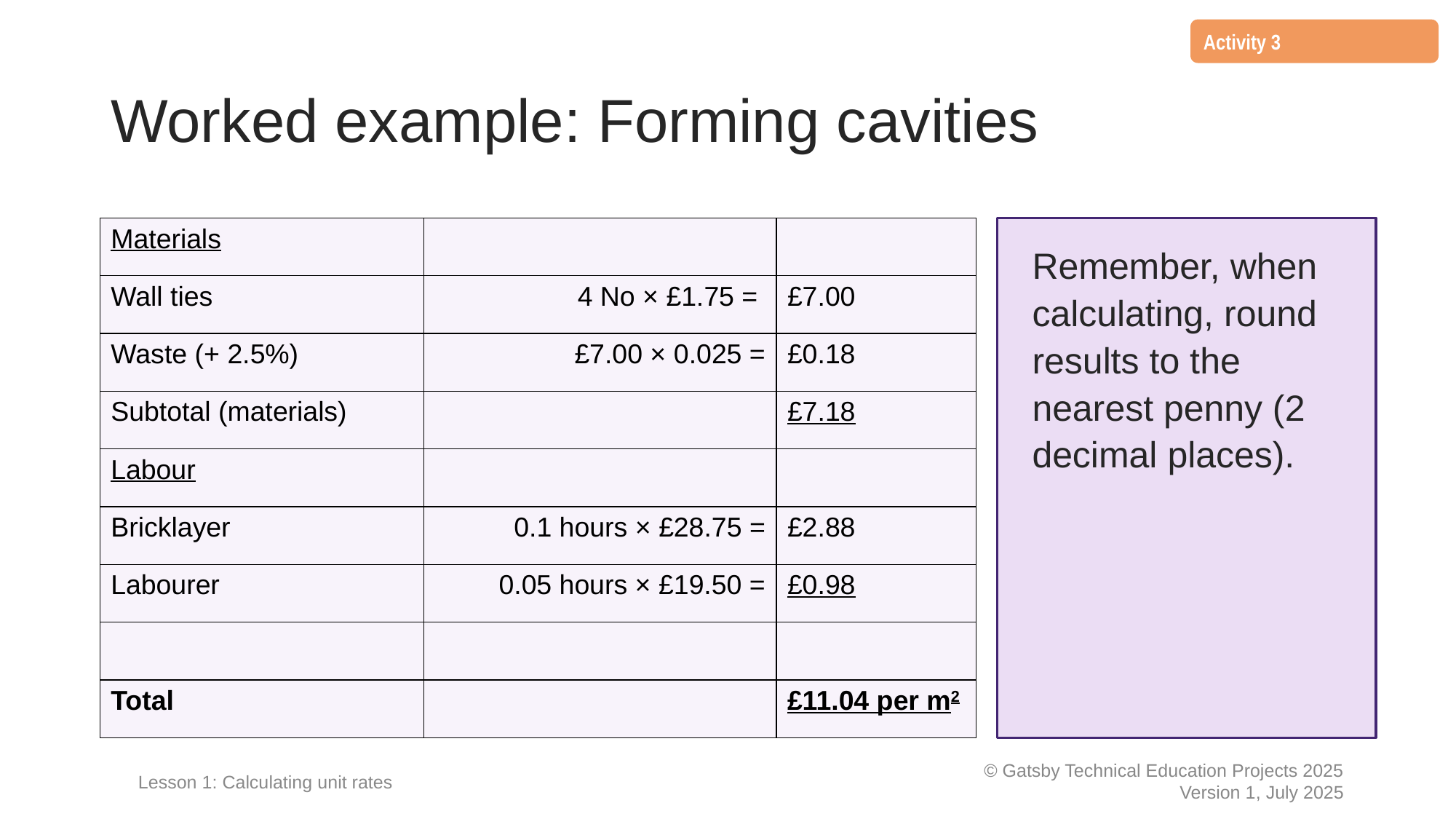

Activity 3
# Worked example: Forming cavities
| Materials |  |  |
| --- | --- | --- |
| Wall ties | 4 No × £1.75 = | £7.00 |
| Waste (+ 2.5%) | £7.00 × 0.025 = | £0.18 |
| Subtotal (materials) |  | £7.18 |
| Labour |  |  |
| Bricklayer | 0.1 hours × £28.75 = | £2.88 |
| Labourer | 0.05 hours × £19.50 = | £0.98 |
|  |  |  |
| Total |  | £11.04 per m2 |
Remember, when calculating, round results to the nearest penny (2 decimal places).
Lesson 1: Calculating unit rates